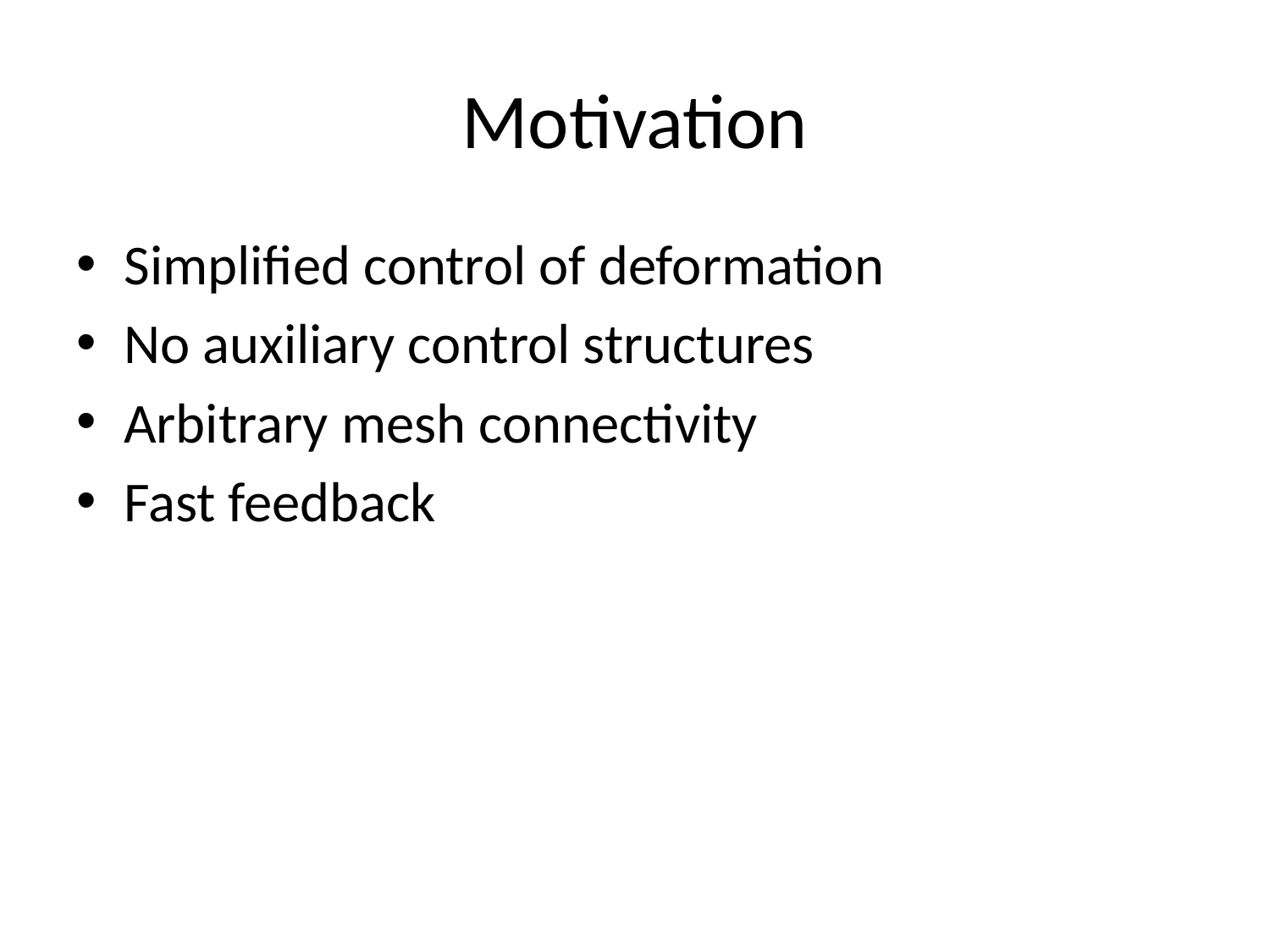

# Motivation
Simplified control of deformation
No auxiliary control structures
Arbitrary mesh connectivity
Fast feedback